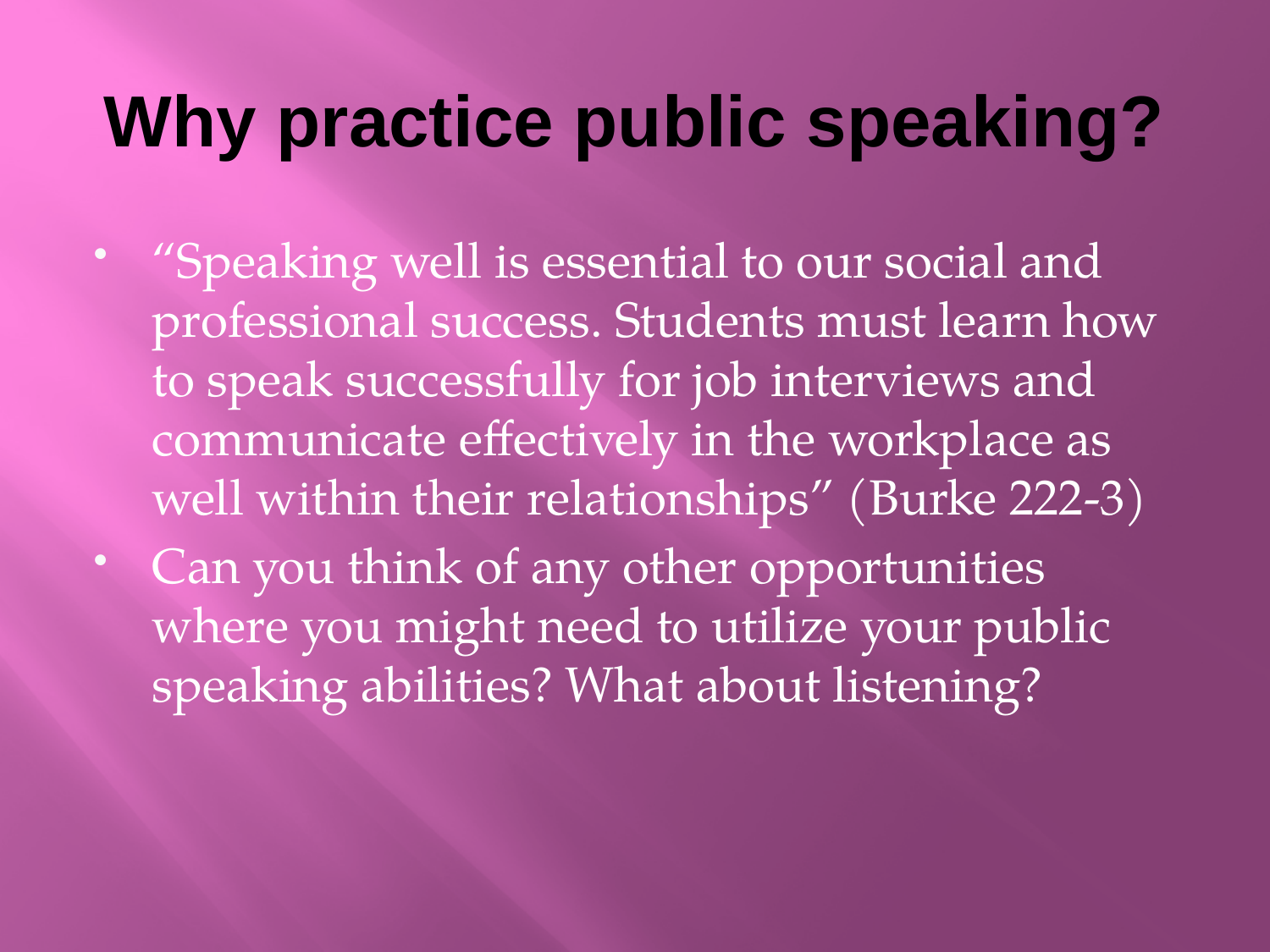

# Why practice public speaking?
“Speaking well is essential to our social and professional success. Students must learn how to speak successfully for job interviews and communicate effectively in the workplace as well within their relationships” (Burke 222-3)
Can you think of any other opportunities where you might need to utilize your public speaking abilities? What about listening?